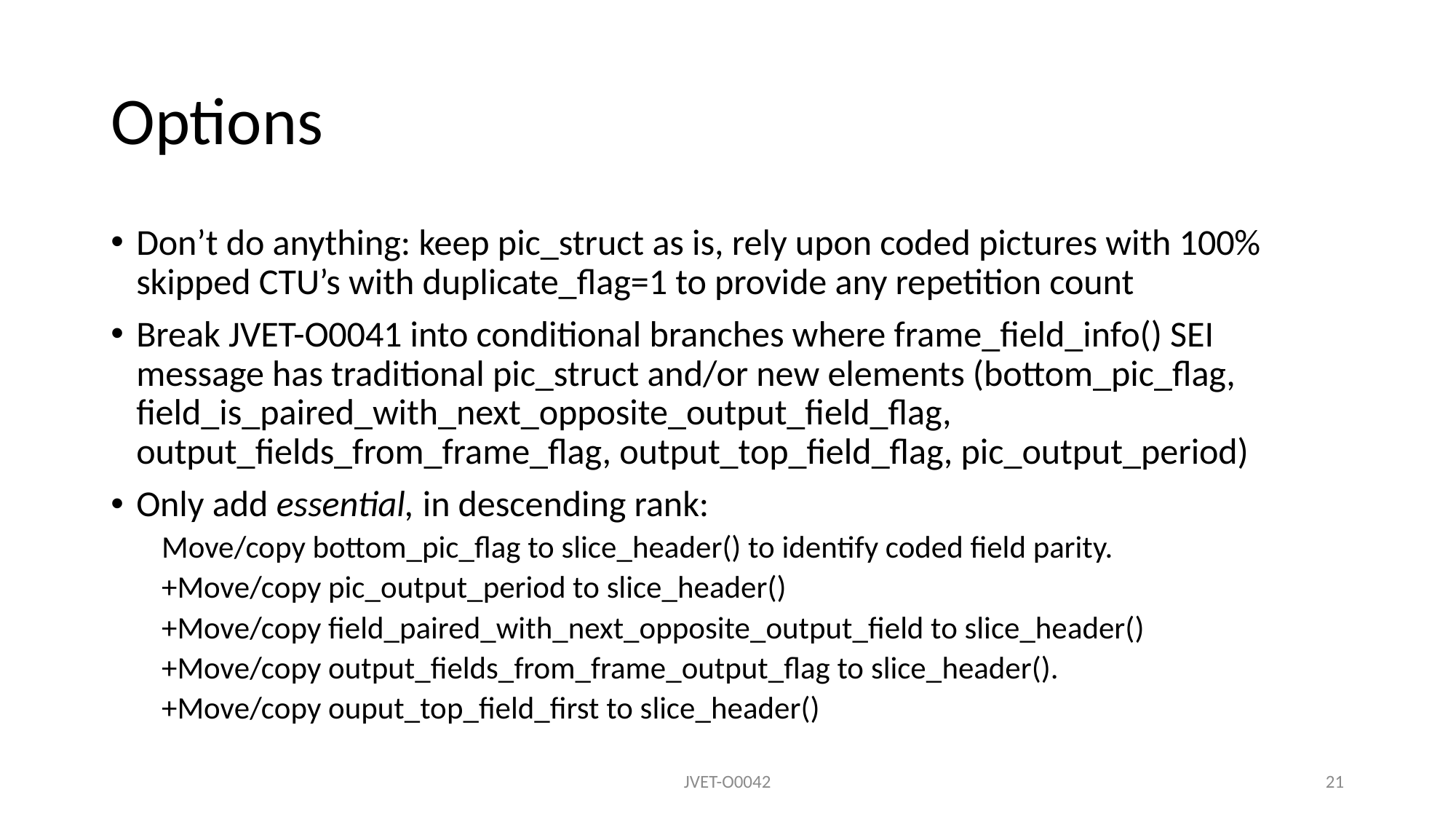

# Options
Don’t do anything: keep pic_struct as is, rely upon coded pictures with 100% skipped CTU’s with duplicate_flag=1 to provide any repetition count
Break JVET-O0041 into conditional branches where frame_field_info() SEI message has traditional pic_struct and/or new elements (bottom_pic_flag, field_is_paired_with_next_opposite_output_field_flag, output_fields_from_frame_flag, output_top_field_flag, pic_output_period)
Only add essential, in descending rank:
Move/copy bottom_pic_flag to slice_header() to identify coded field parity.
+Move/copy pic_output_period to slice_header()
+Move/copy field_paired_with_next_opposite_output_field to slice_header()
+Move/copy output_fields_from_frame_output_flag to slice_header().
+Move/copy ouput_top_field_first to slice_header()
JVET-O0042
21